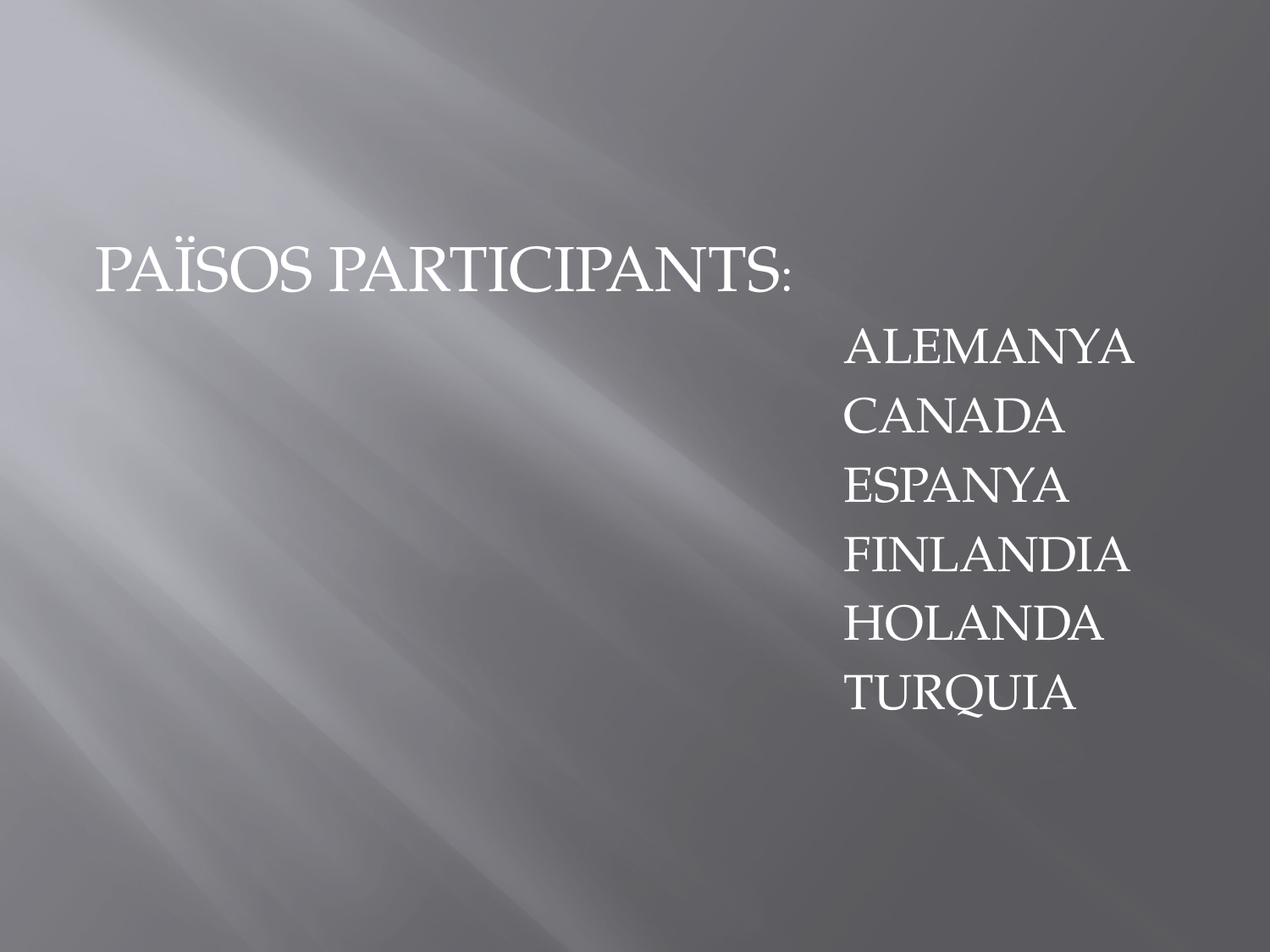

#
PAÏSOS PARTICIPANTS:
                                                             ALEMANYA
                                                             CANADA
                                                             ESPANYA
                                                             FINLANDIA
                                                             HOLANDA
                                                             TURQUIA